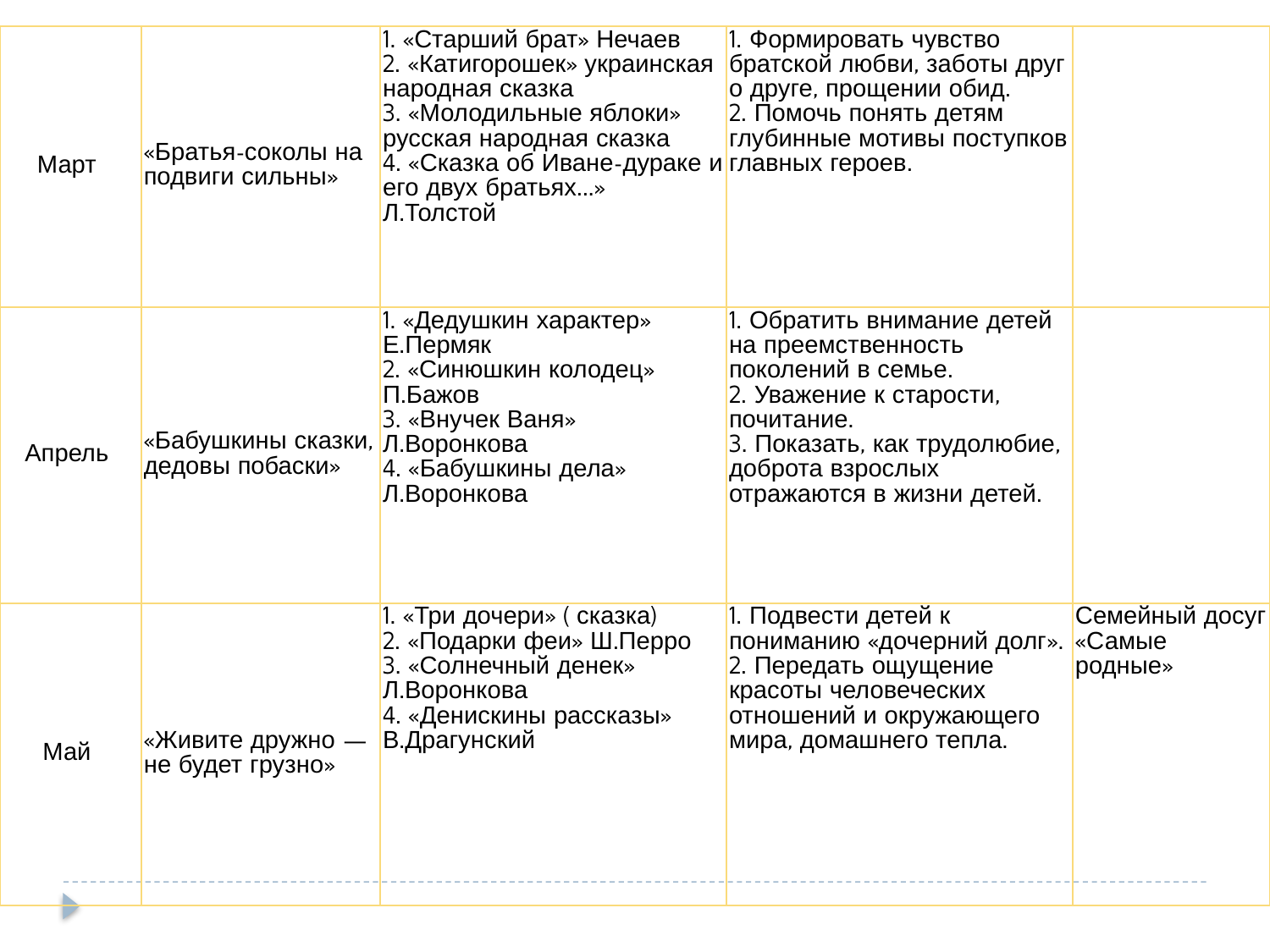

| Март | «Братья-соколы на подвиги сильны» | 1. «Старший брат» Нечаев 2. «Катигорошек» украинская народная сказка 3. «Молодильные яблоки» русская народная сказка 4. «Сказка об Иване-дураке и его двух братьях...» Л.Толстой | 1. Формировать чувство братской любви, заботы друг о друге, прощении обид. 2. Помочь понять детям глубинные мотивы поступков главных героев. |  |
| --- | --- | --- | --- | --- |
| Апрель | «Бабушкины сказки, дедовы побаски» | 1. «Дедушкин характер» Е.Пермяк 2. «Синюшкин колодец» П.Бажов 3. «Внучек Ваня» Л.Воронкова 4. «Бабушкины дела» Л.Воронкова | 1. Обратить внимание детей на преемственность поколений в семье. 2. Уважение к старости, почитание. 3. Показать, как трудолюбие, доброта взрослых отражаются в жизни детей. |  |
| Май | «Живите дружно — не будет грузно» | 1. «Три дочери» ( сказка) 2. «Подарки феи» Ш.Перро 3. «Солнечный денек» Л.Воронкова 4. «Денискины рассказы» В.Драгунский | 1. Подвести детей к пониманию «дочерний долг». 2. Передать ощущение красоты человеческих отношений и окружающего мира, домашнего тепла. | Семейный досуг «Самые родные» |